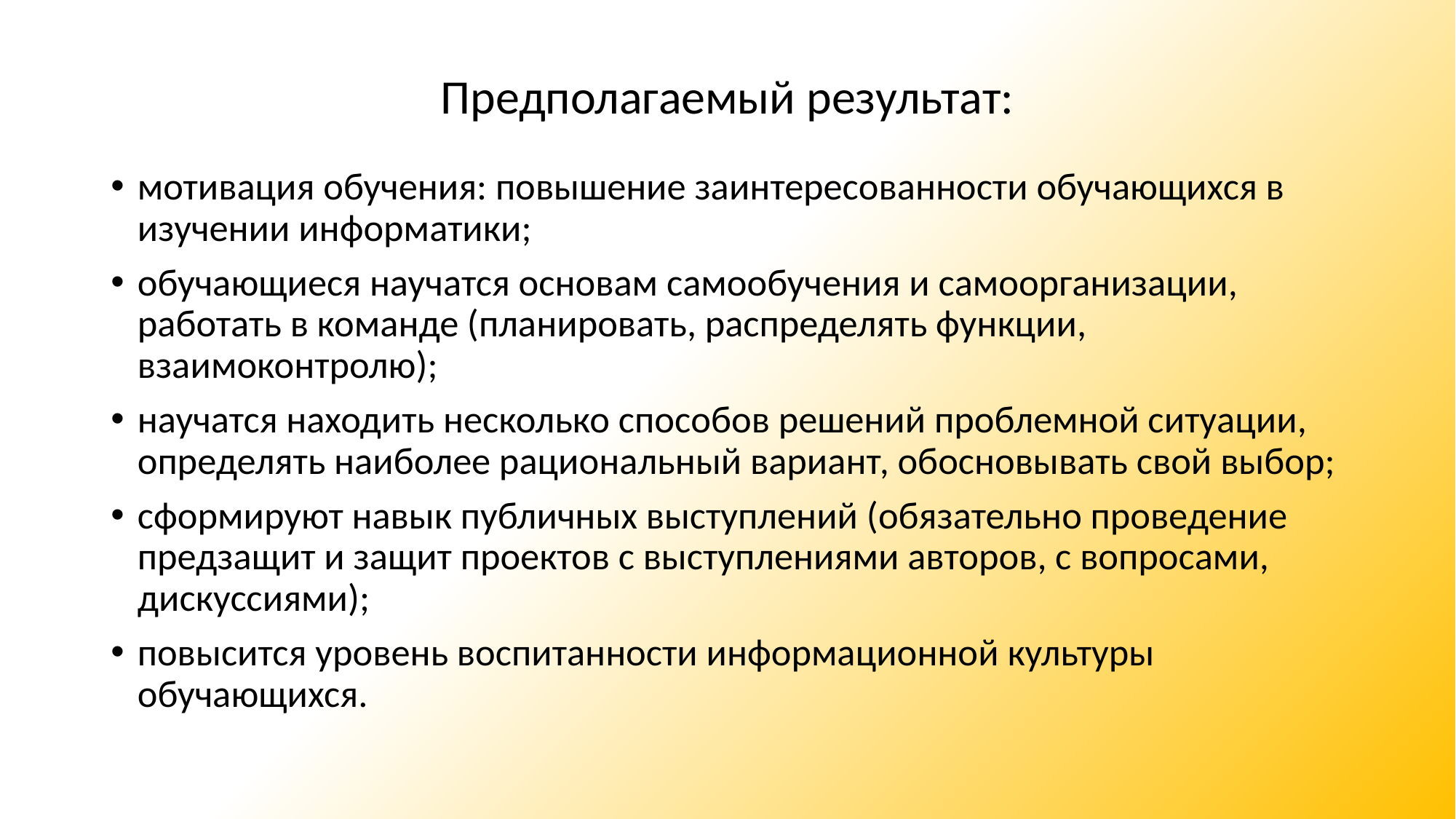

# Предполагаемый результат:
мотивация обучения: повышение заинтересованности обучающихся в изучении информатики;
обучающиеся научатся основам самообучения и самоорганизации, работать в команде (планировать, распределять функции, взаимоконтролю);
научатся находить несколько способов решений проблемной ситуации, определять наиболее рациональный вариант, обосновывать свой выбор;
сформируют навык публичных выступлений (обязательно проведение предзащит и защит проектов с выступлениями авторов, с вопросами, дискуссиями);
повысится уровень воспитанности информационной культуры обучающихся.